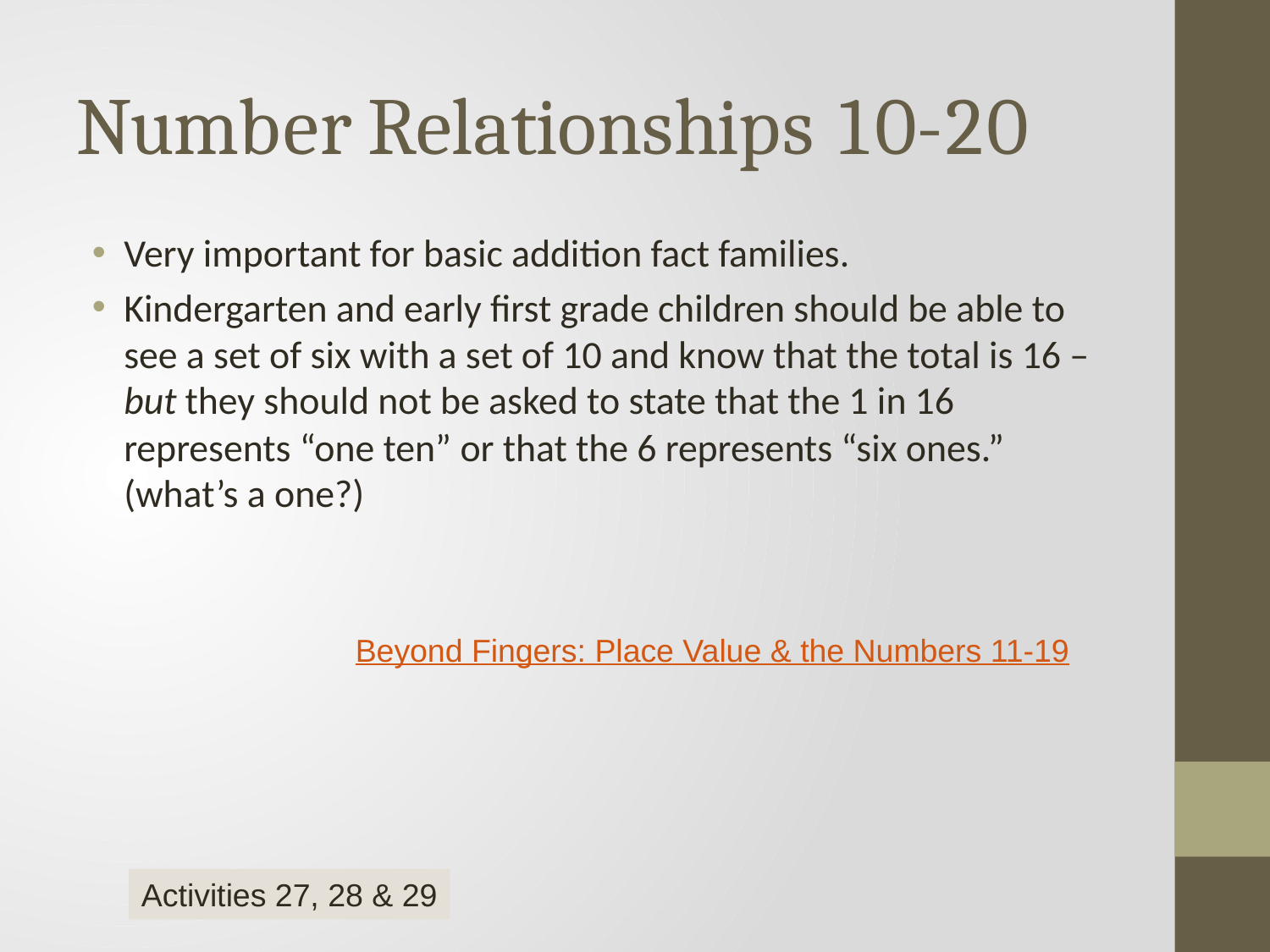

# Number Relationships 10-20
Very important for basic addition fact families.
Kindergarten and early first grade children should be able to see a set of six with a set of 10 and know that the total is 16 – but they should not be asked to state that the 1 in 16 represents “one ten” or that the 6 represents “six ones.” (what’s a one?)
Beyond Fingers: Place Value & the Numbers 11-19
Activities 27, 28 & 29